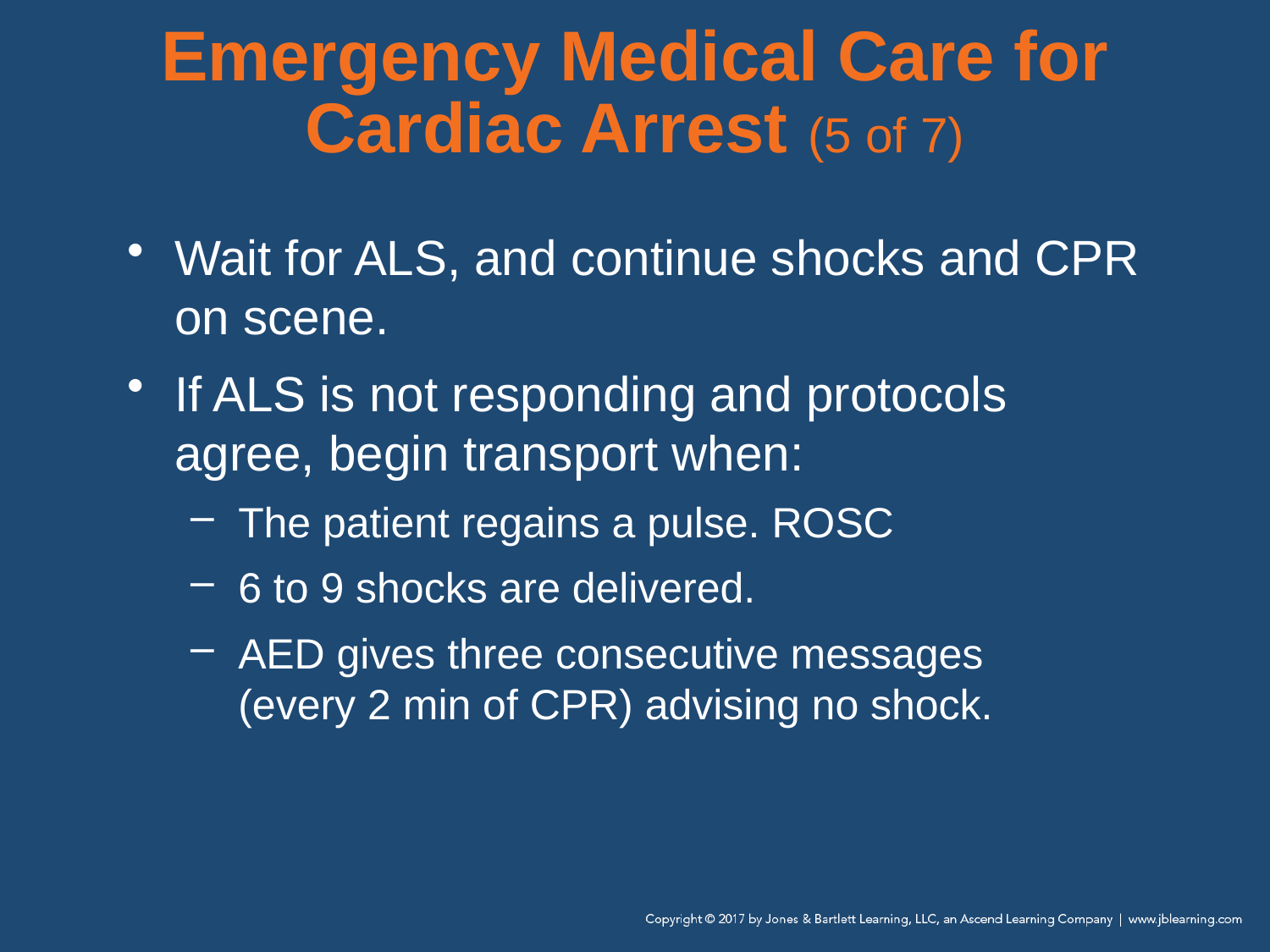

# Emergency Medical Care for Cardiac Arrest (5 of 7)
Wait for ALS, and continue shocks and CPR on scene.
If ALS is not responding and protocols agree, begin transport when:
The patient regains a pulse. ROSC
6 to 9 shocks are delivered.
AED gives three consecutive messages
(every 2 min of CPR) advising no shock.